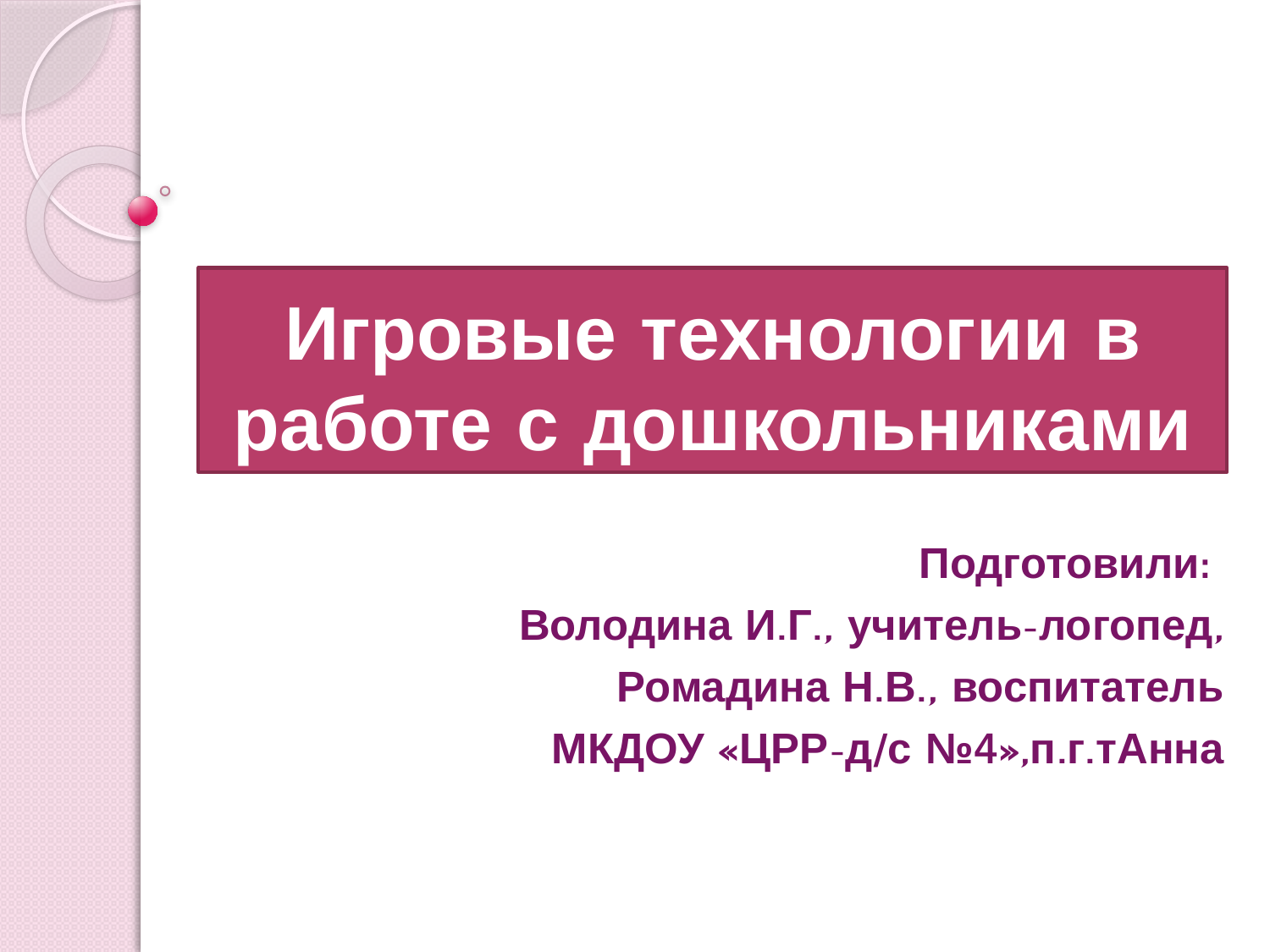

# Игровые технологии в работе с дошкольниками
Подготовили:
Володина И.Г., учитель-логопед,
Ромадина Н.В., воспитатель
МКДОУ «ЦРР-д/с №4»,п.г.тАнна